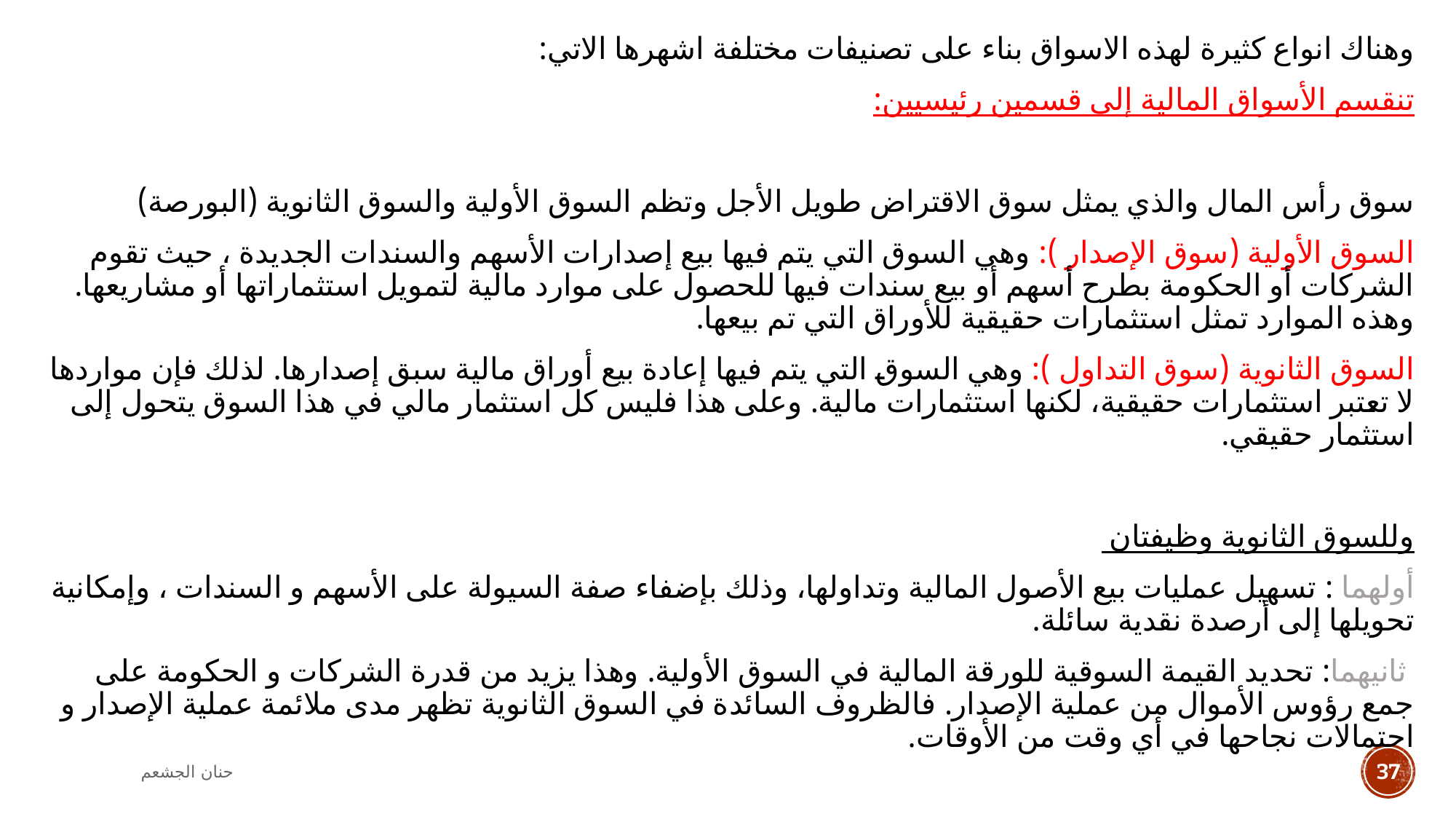

وهناك انواع كثيرة لهذه الاسواق بناء على تصنيفات مختلفة اشهرها الاتي:
تنقسم الأسواق المالية إلى قسمين رئيسيين:

سوق رأس المال والذي يمثل سوق الاقتراض طويل الأجل وتظم السوق الأولية والسوق الثانوية (البورصة)
السوق الأولية (سوق الإصدار ): وهي السوق التي يتم فيها بيع إصدارات الأسهم والسندات الجديدة ، حيث تقوم الشركات أو الحكومة بطرح أسهم أو بيع سندات فيها للحصول على موارد مالية لتمويل استثماراتها أو مشاريعها. وهذه الموارد تمثل استثمارات حقيقية للأوراق التي تم بيعها.
السوق الثانوية (سوق التداول ): وهي السوق التي يتم فيها إعادة بيع أوراق مالية سبق إصدارها. لذلك فإن مواردها لا تعتبر استثمارات حقيقية، لكنها استثمارات مالية. وعلى هذا فليس كل استثمار مالي في هذا السوق يتحول إلى استثمار حقيقي.

وللسوق الثانوية وظيفتان
أولهما : تسهيل عمليات بيع الأصول المالية وتداولها، وذلك بإضفاء صفة السيولة على الأسهم و السندات ، وإمكانية تحويلها إلى أرصدة نقدية سائلة.
 ثانيهما: تحديد القيمة السوقية للورقة المالية في السوق الأولية. وهذا يزيد من قدرة الشركات و الحكومة على جمع رؤوس الأموال من عملية الإصدار. فالظروف السائدة في السوق الثانوية تظهر مدى ملائمة عملية الإصدار و احتمالات نجاحها في أي وقت من الأوقات.

حنان الجشعم
37